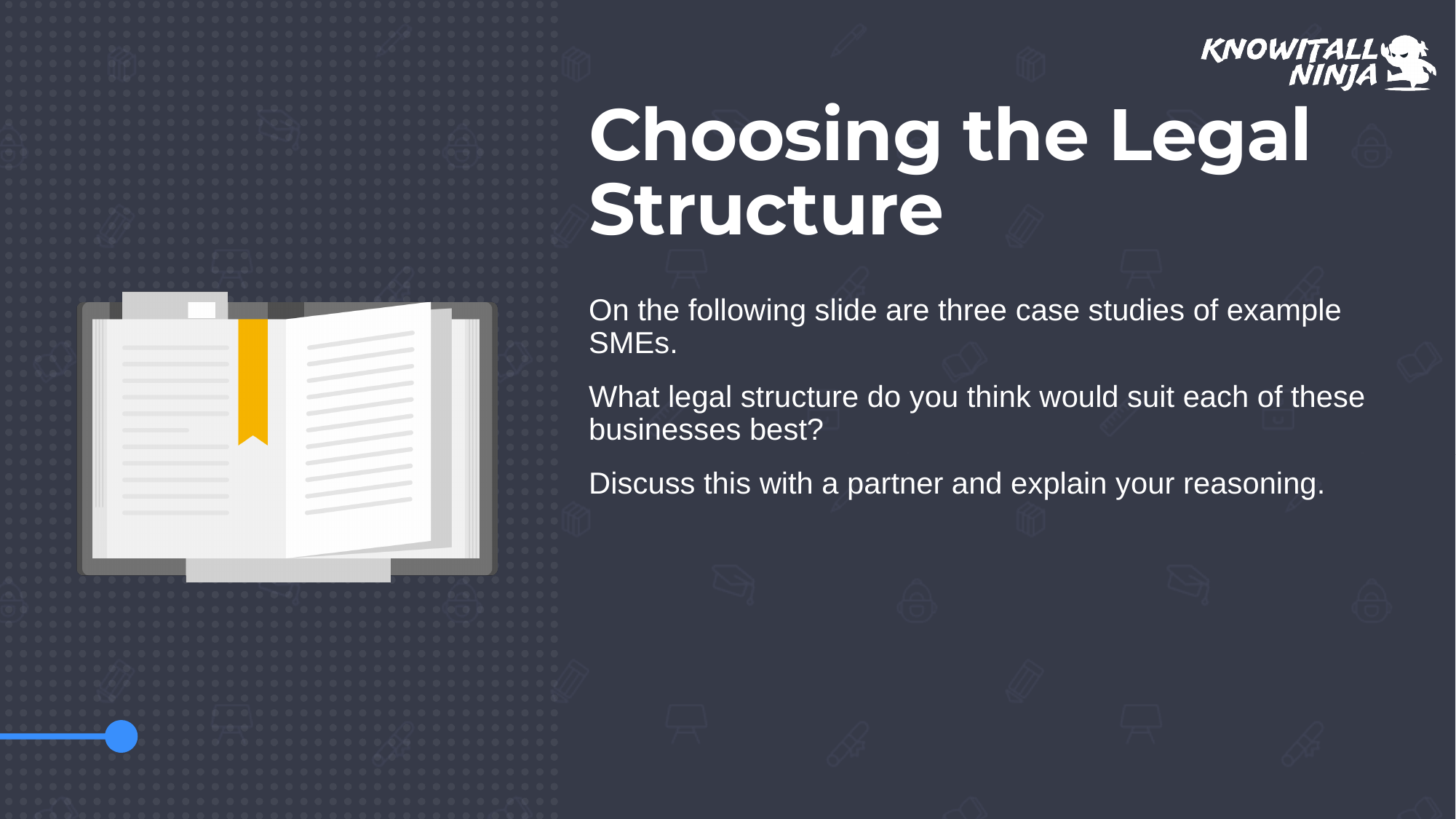

# Choosing the Legal Structure
On the following slide are three case studies of example SMEs.
What legal structure do you think would suit each of these businesses best?
Discuss this with a partner and explain your reasoning.